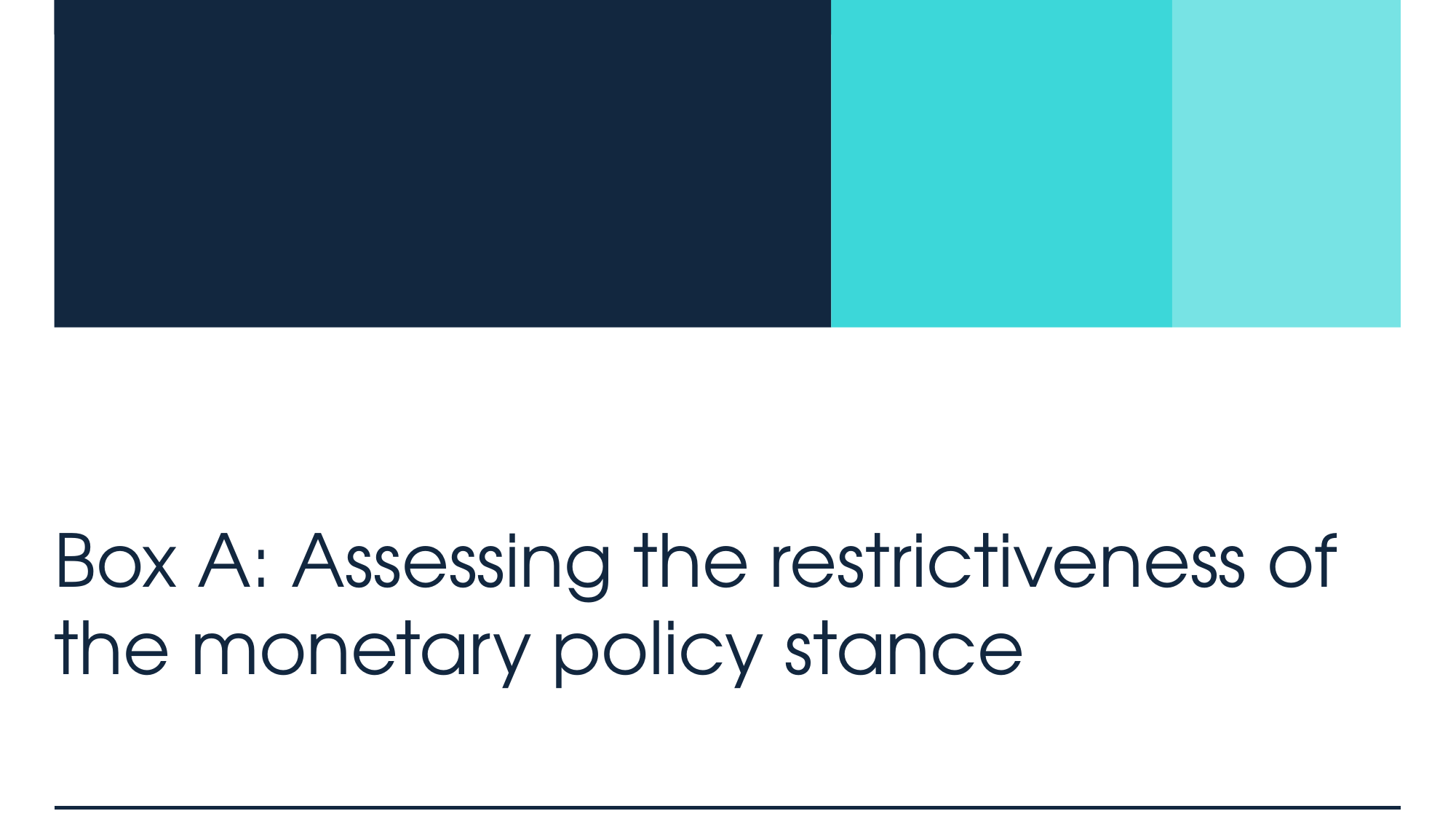

# Box A: Assessing the restrictiveness of the monetary policy stance